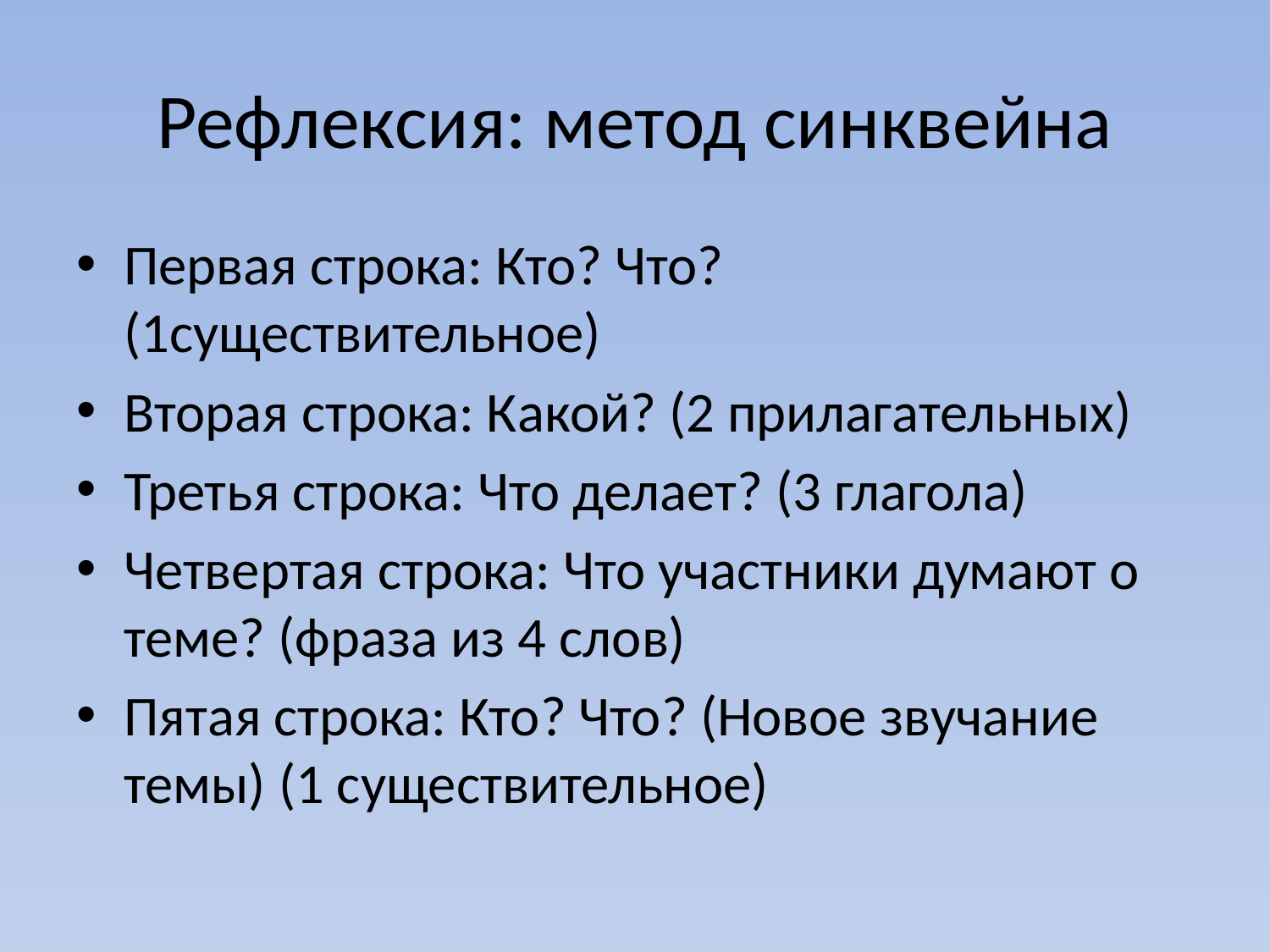

# Рефлексия: метод синквейна
Первая строка: Кто? Что? (1существительное)
Вторая строка: Какой? (2 прилагательных)
Третья строка: Что делает? (3 глагола)
Четвертая строка: Что участники думают о теме? (фраза из 4 слов)
Пятая строка: Кто? Что? (Новое звучание темы) (1 существительное)